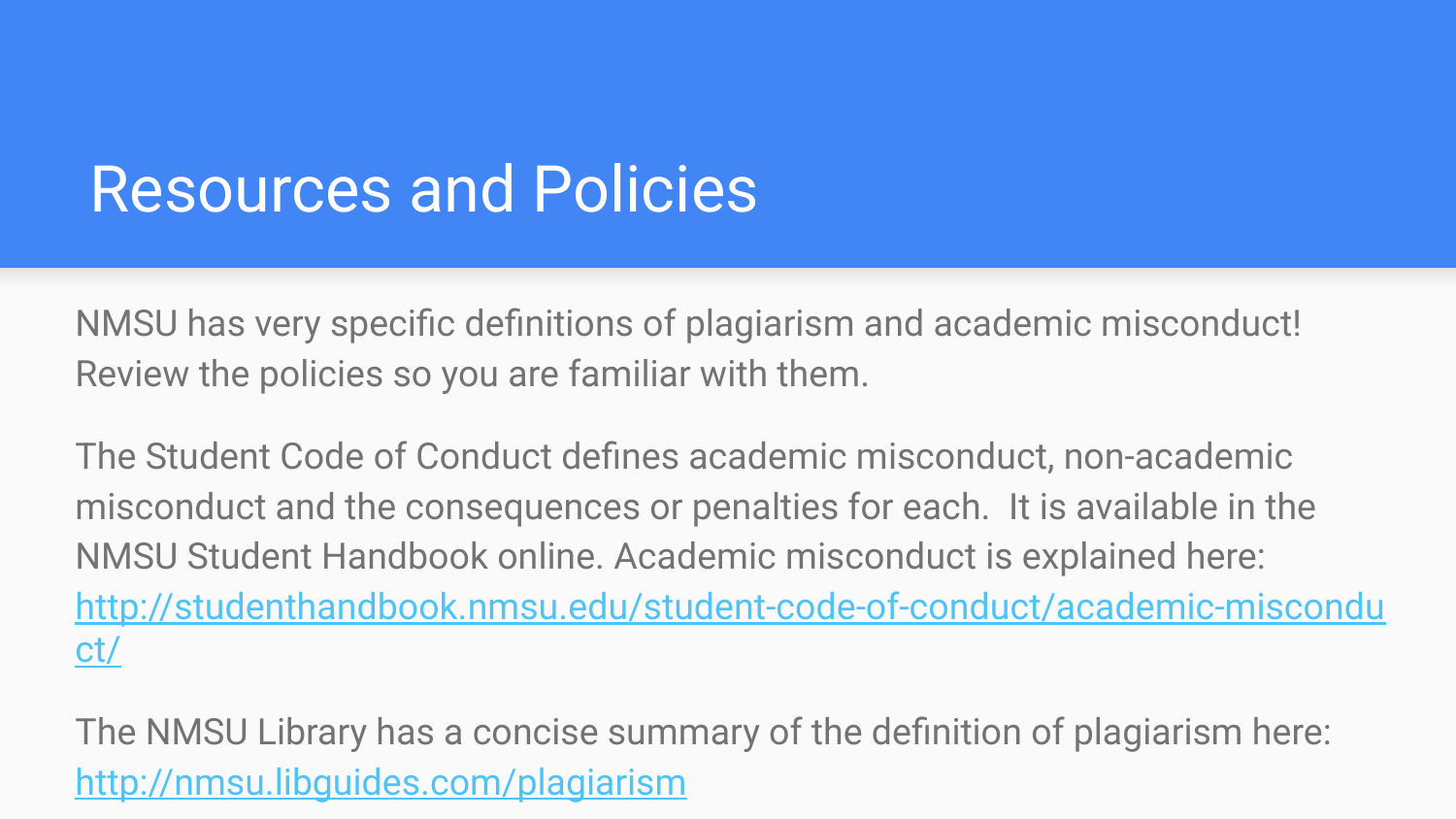

# Resources and Policies
NMSU has very specific definitions of plagiarism and academic misconduct!  Review the policies so you are familiar with them.
The Student Code of Conduct defines academic misconduct, non-academic misconduct and the consequences or penalties for each.  It is available in the NMSU Student Handbook online. Academic misconduct is explained here: http://studenthandbook.nmsu.edu/student-code-of-conduct/academic-misconduct/
The NMSU Library has a concise summary of the definition of plagiarism here: http://nmsu.libguides.com/plagiarism